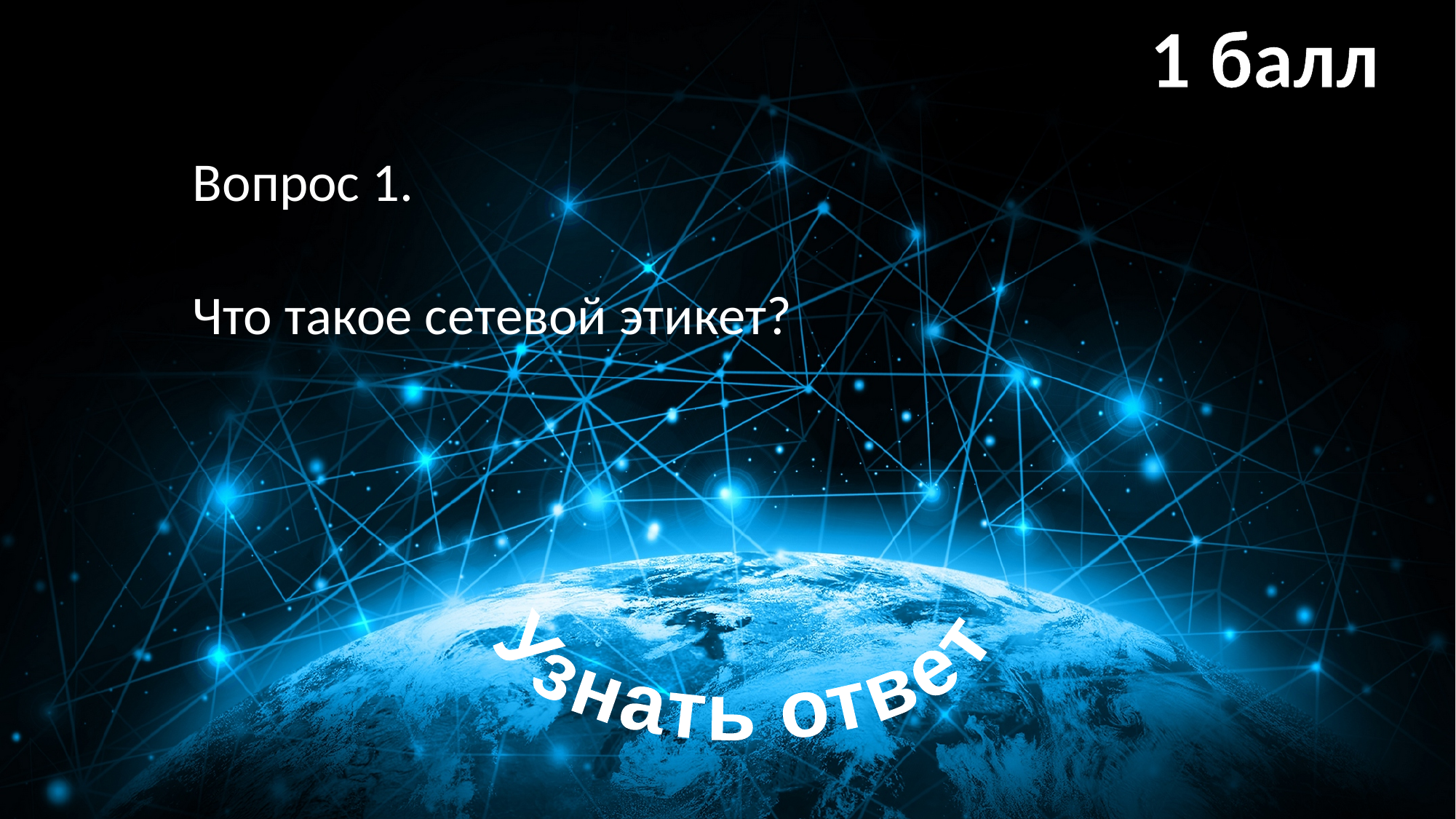

1 балл
Вопрос 1.
Что такое сетевой этикет?
Узнать ответ